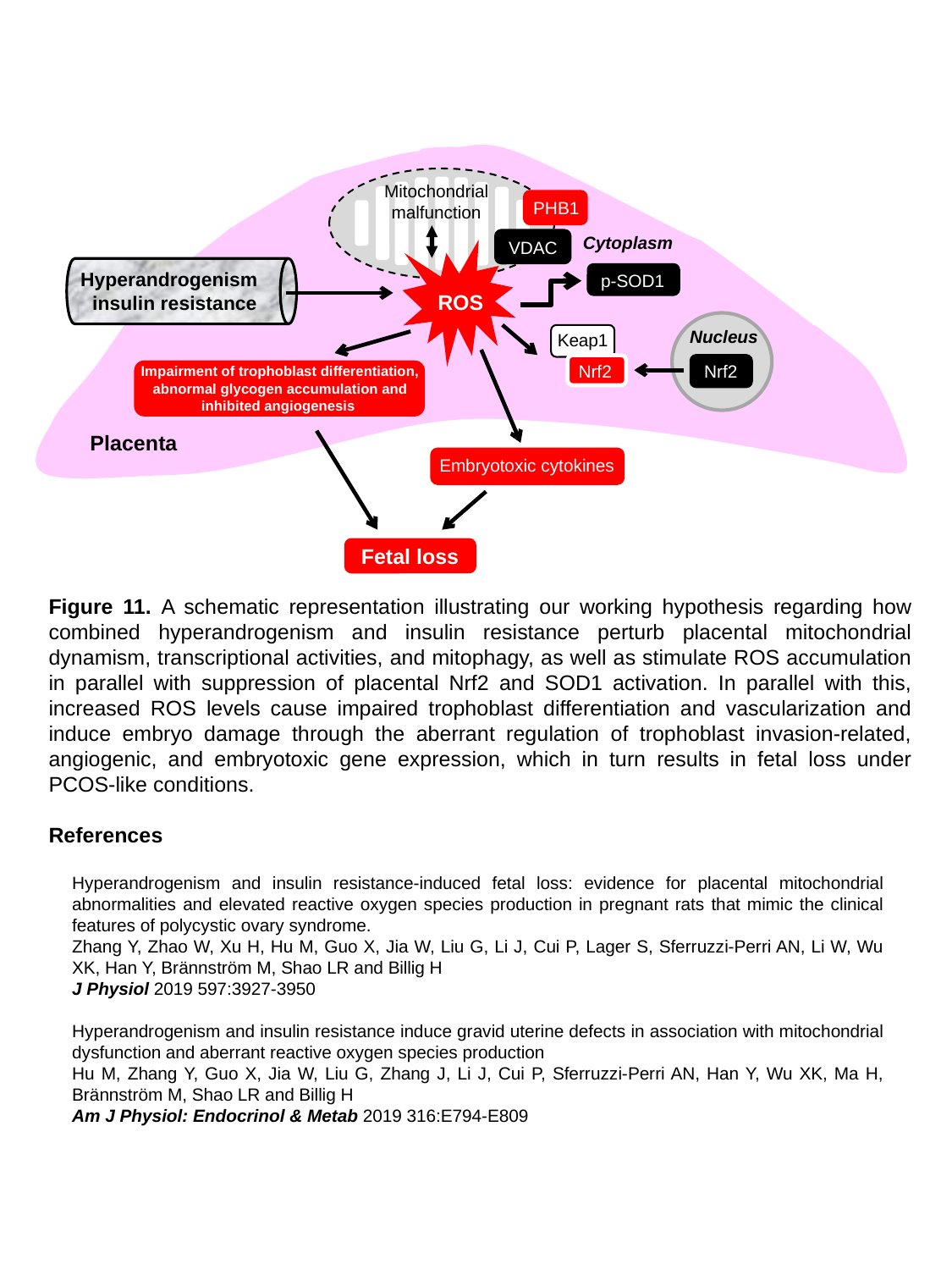

Mitochondrial
malfunction
PHB1

Cytoplasm

VDAC

ROS

Hyperandrogenism
insulin resistance
p-SOD1

Nucleus
Keap1

Nrf2

Nrf2

Impairment of trophoblast differentiation, abnormal glycogen accumulation and inhibited angiogenesis

Placenta
Embryotoxic cytokines

Fetal loss

Figure 11. A schematic representation illustrating our working hypothesis regarding how combined hyperandrogenism and insulin resistance perturb placental mitochondrial dynamism, transcriptional activities, and mitophagy, as well as stimulate ROS accumulation in parallel with suppression of placental Nrf2 and SOD1 activation. In parallel with this, increased ROS levels cause impaired trophoblast differentiation and vascularization and induce embryo damage through the aberrant regulation of trophoblast invasion-related, angiogenic, and embryotoxic gene expression, which in turn results in fetal loss under PCOS-like conditions.

References
Hyperandrogenism and insulin resistance-induced fetal loss: evidence for placental mitochondrial abnormalities and elevated reactive oxygen species production in pregnant rats that mimic the clinical features of polycystic ovary syndrome.
Zhang Y, Zhao W, Xu H, Hu M, Guo X, Jia W, Liu G, Li J, Cui P, Lager S, Sferruzzi-Perri AN, Li W, Wu XK, Han Y, Brännström M, Shao LR and Billig H
J Physiol 2019 597:3927-3950

Hyperandrogenism and insulin resistance induce gravid uterine defects in association with mitochondrial dysfunction and aberrant reactive oxygen species production
Hu M, Zhang Y, Guo X, Jia W, Liu G, Zhang J, Li J, Cui P, Sferruzzi-Perri AN, Han Y, Wu XK, Ma H, Brännström M, Shao LR and Billig H
Am J Physiol: Endocrinol & Metab 2019 316:E794-E809